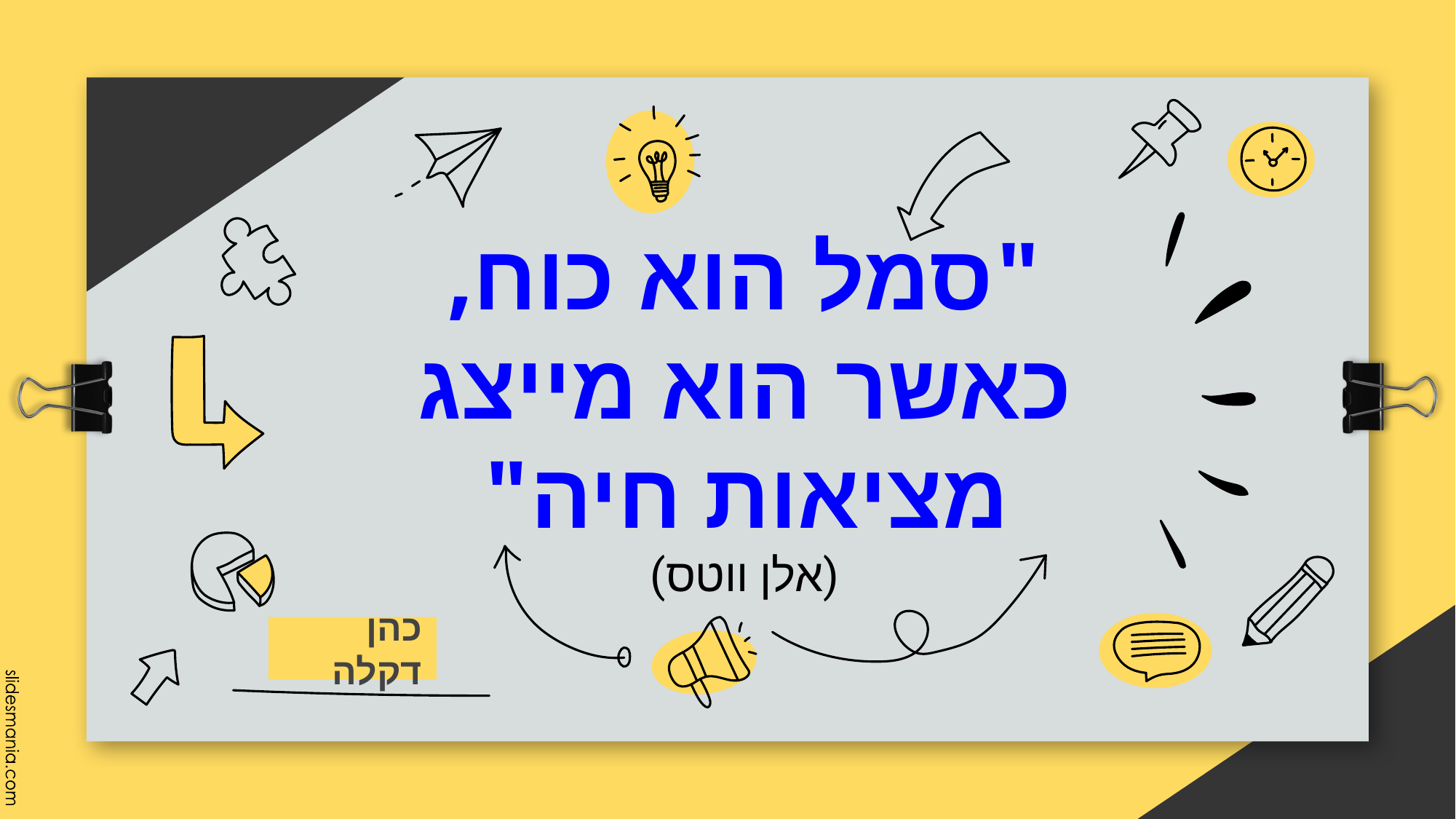

# "סמל הוא כוח, כאשר הוא מייצג מציאות חיה"
(אלן ווטס)
כהן דקלה